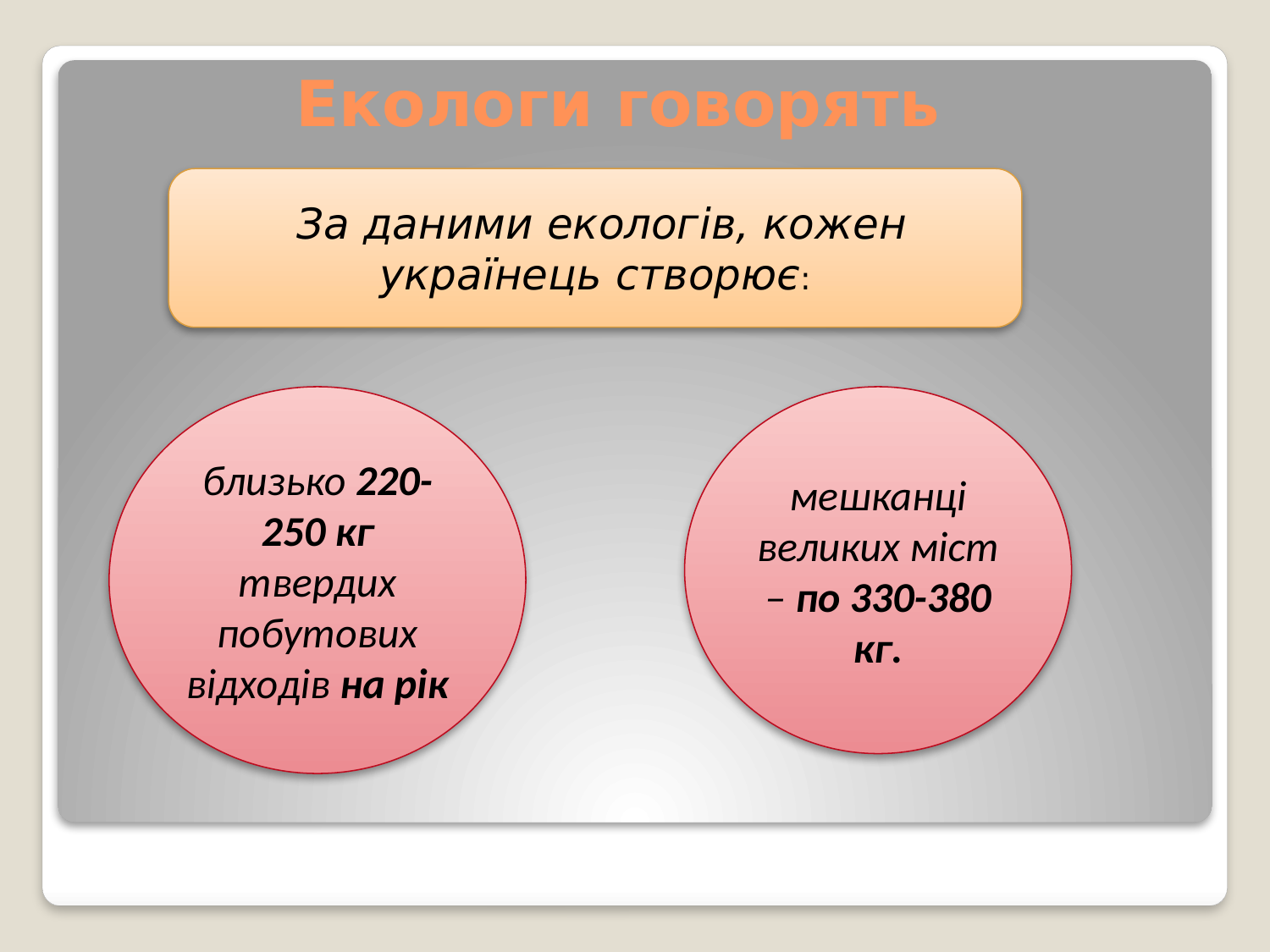

# Екологи говорять
 За даними екологів, кожен українець створює:
близько 220-250 кг твердих побутових відходів на рік
мешканці великих міст – по 330-380 кг.